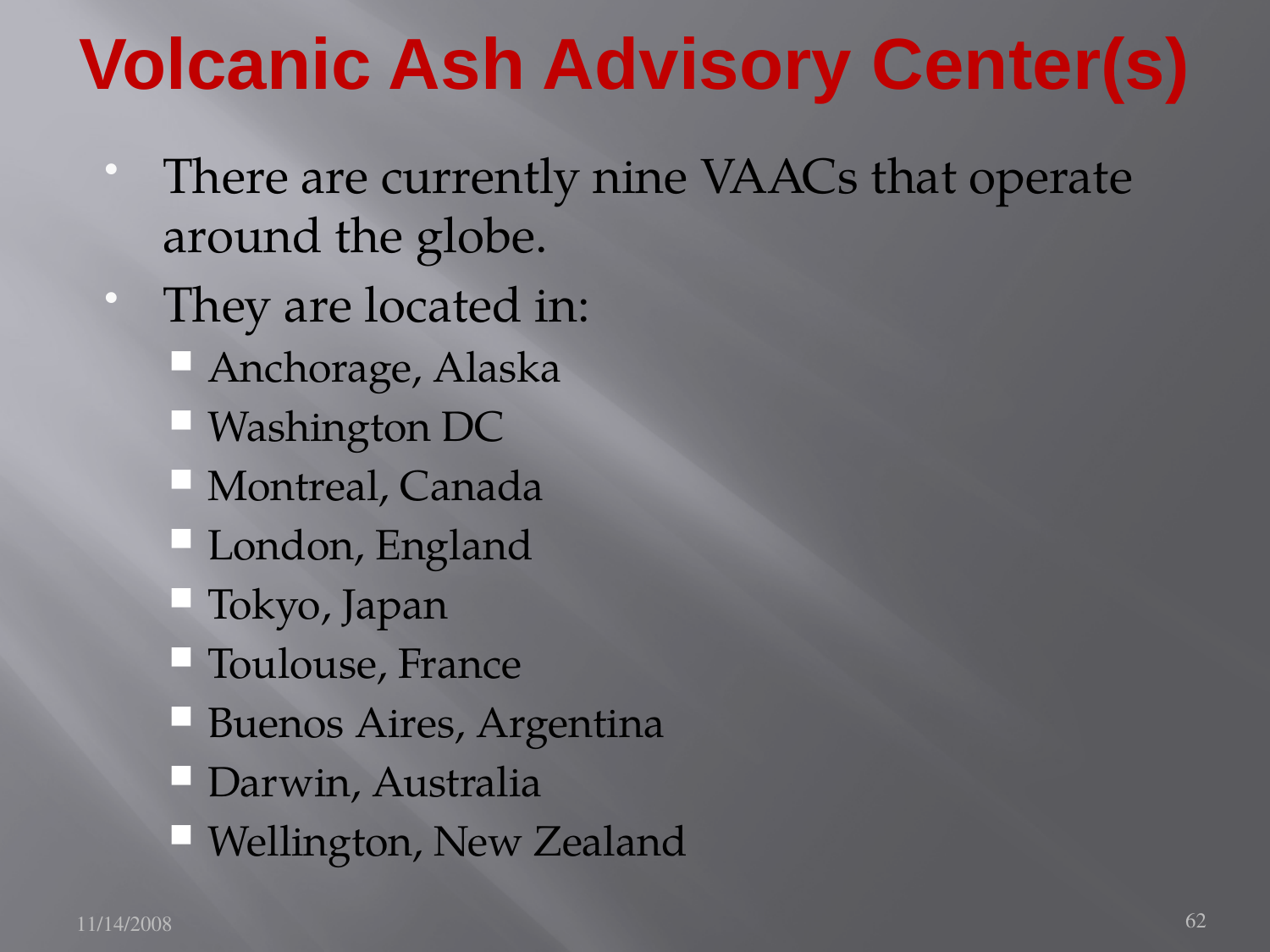

# Volcanic Ash Advisory Center(s)
There are currently nine VAACs that operate around the globe.
They are located in:
Anchorage, Alaska
Washington DC
Montreal, Canada
London, England
Tokyo, Japan
Toulouse, France
Buenos Aires, Argentina
Darwin, Australia
Wellington, New Zealand

11/14/2008
62